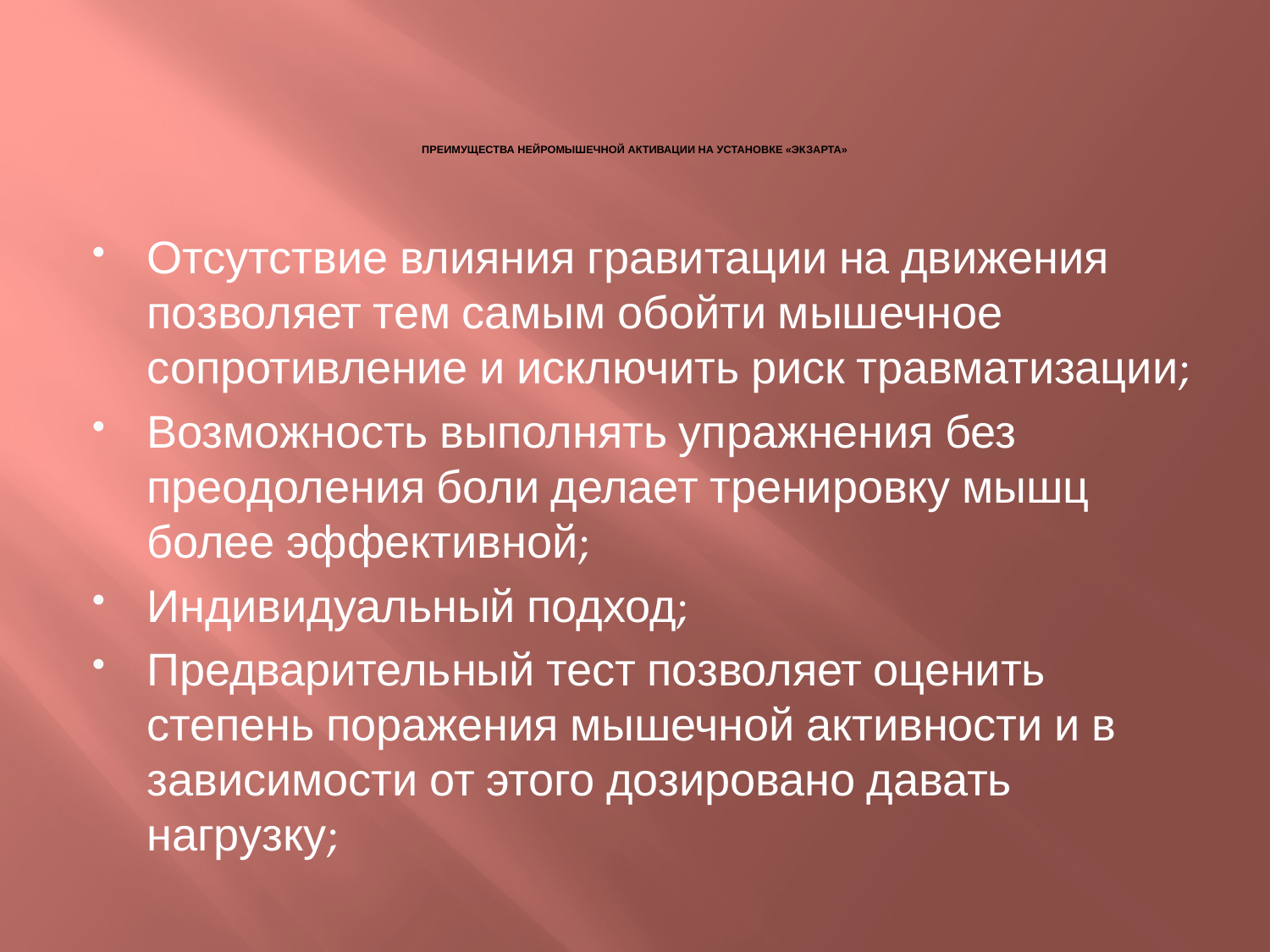

# ПРЕИМУЩЕСТВА НЕЙРОМЫШЕЧНОЙ АКТИВАЦИИ НА УСТАНОВКЕ «ЭКЗАРТА»
Отсутствие влияния гравитации на движения позволяет тем самым обойти мышечное сопротивление и исключить риск травматизации;
Возможность выполнять упражнения без преодоления боли делает тренировку мышц более эффективной;
Индивидуальный подход;
Предварительный тест позволяет оценить степень поражения мышечной активности и в зависимости от этого дозировано давать нагрузку;